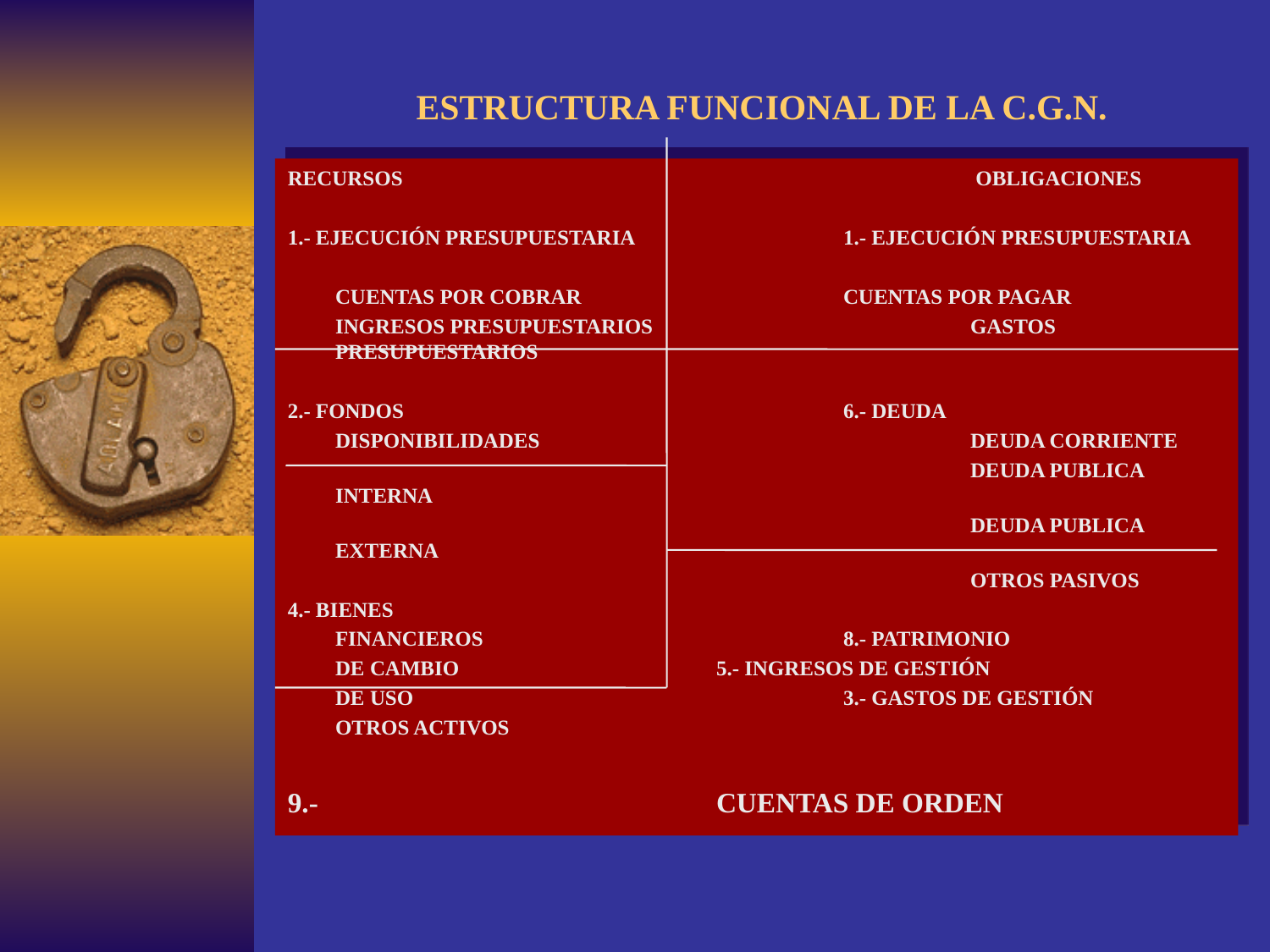

# ESTRUCTURA FUNCIONAL DE LA C.G.N.

RECURSOS					 OBLIGACIONES

1.- EJECUCIÓN PRESUPUESTARIA		1.- EJECUCIÓN PRESUPUESTARIA

	CUENTAS POR COBRAR			CUENTAS POR PAGAR
	INGRESOS PRESUPUESTARIOS			GASTOS PRESUPUESTARIOS

2.- FONDOS				6.- DEUDA
	DISPONIBILIDADES				DEUDA CORRIENTE
						DEUDA PUBLICA INTERNA
						DEUDA PUBLICA EXTERNA
						OTROS PASIVOS
4.- BIENES
	FINANCIEROS			8.- PATRIMONIO
	DE CAMBIO			5.- INGRESOS DE GESTIÓN
	DE USO				3.- GASTOS DE GESTIÓN
	OTROS ACTIVOS

9.- 				CUENTAS DE ORDEN